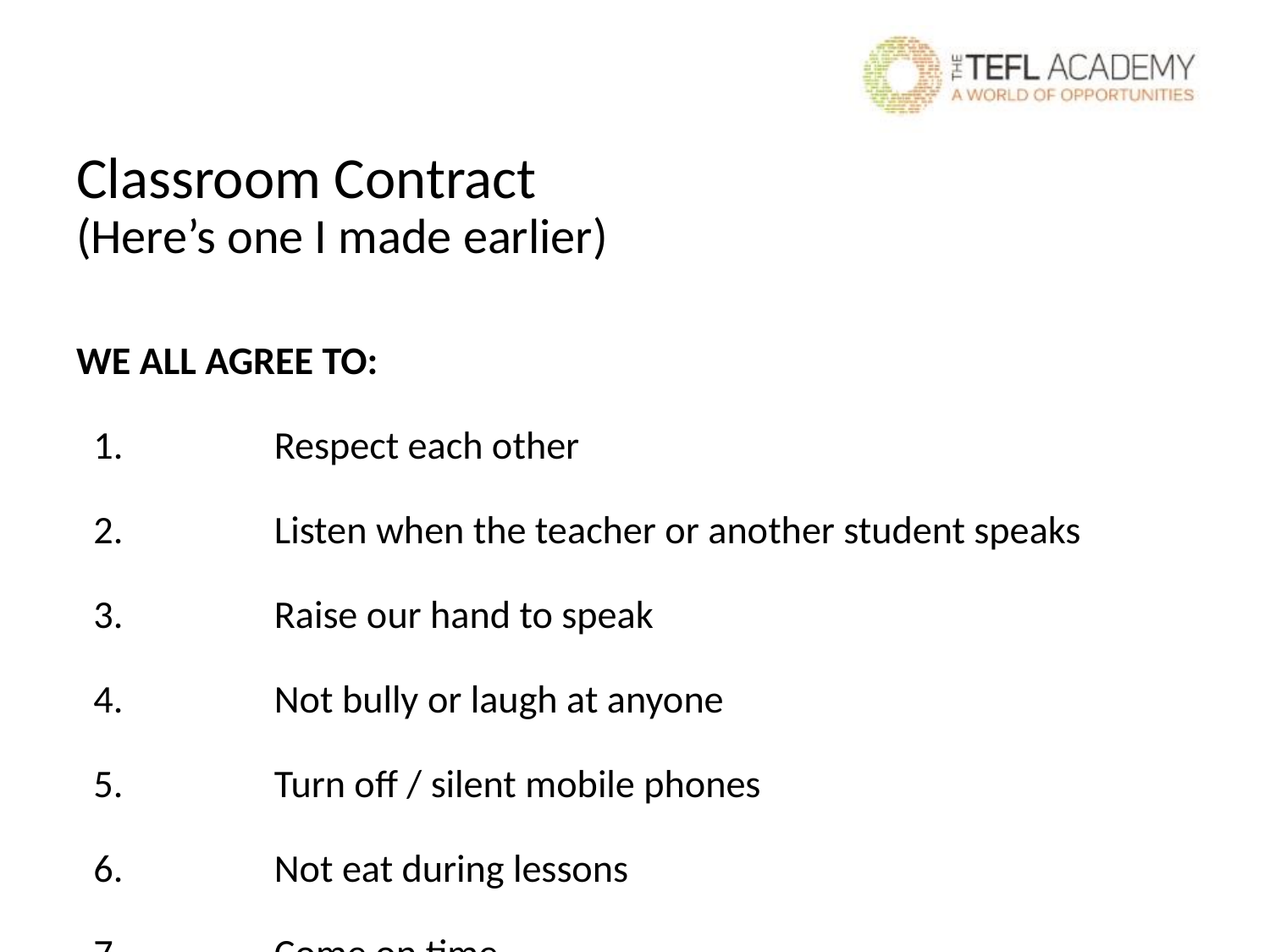

# Classroom Contract (Here’s one I made earlier)
WE ALL AGREE TO:
Respect each other
Listen when the teacher or another student speaks
Raise our hand to speak
Not bully or laugh at anyone
Turn off / silent mobile phones
Not eat during lessons
Come on time